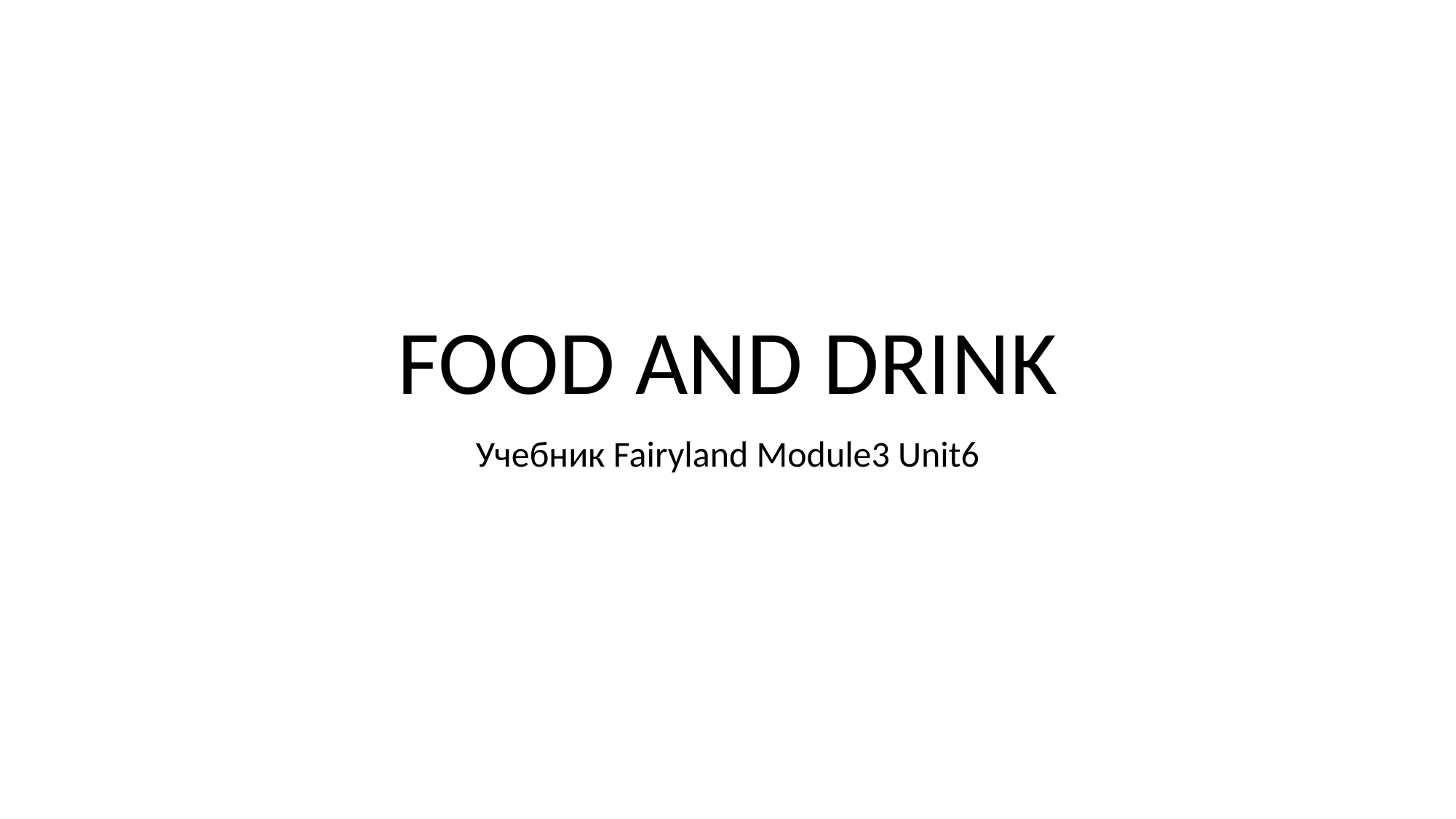

# FOOD AND DRINK
Учебник Fairyland Module3 Unit6